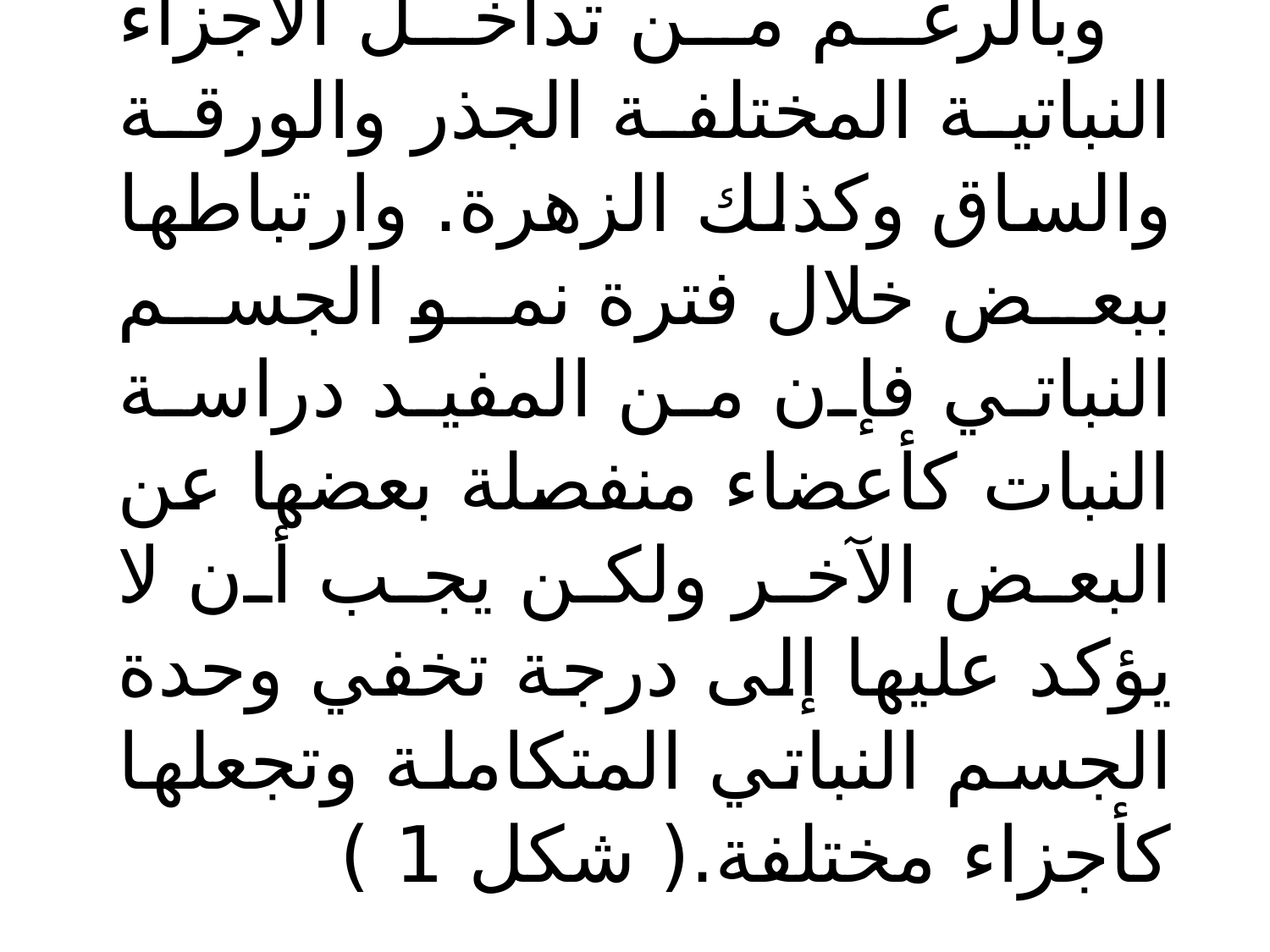

وبالرغم من تداخل الأجزاء النباتية المختلفة الجذر والورقة والساق وكذلك الزهرة. وارتباطها ببعض خلال فترة نمو الجسم النباتي فإن من المفيد دراسة النبات كأعضاء منفصلة بعضها عن البعض الآخر ولكن يجب أن لا يؤكد عليها إلى درجة تخفي وحدة الجسم النباتي المتكاملة وتجعلها كأجزاء مختلفة.( شكل 1 )